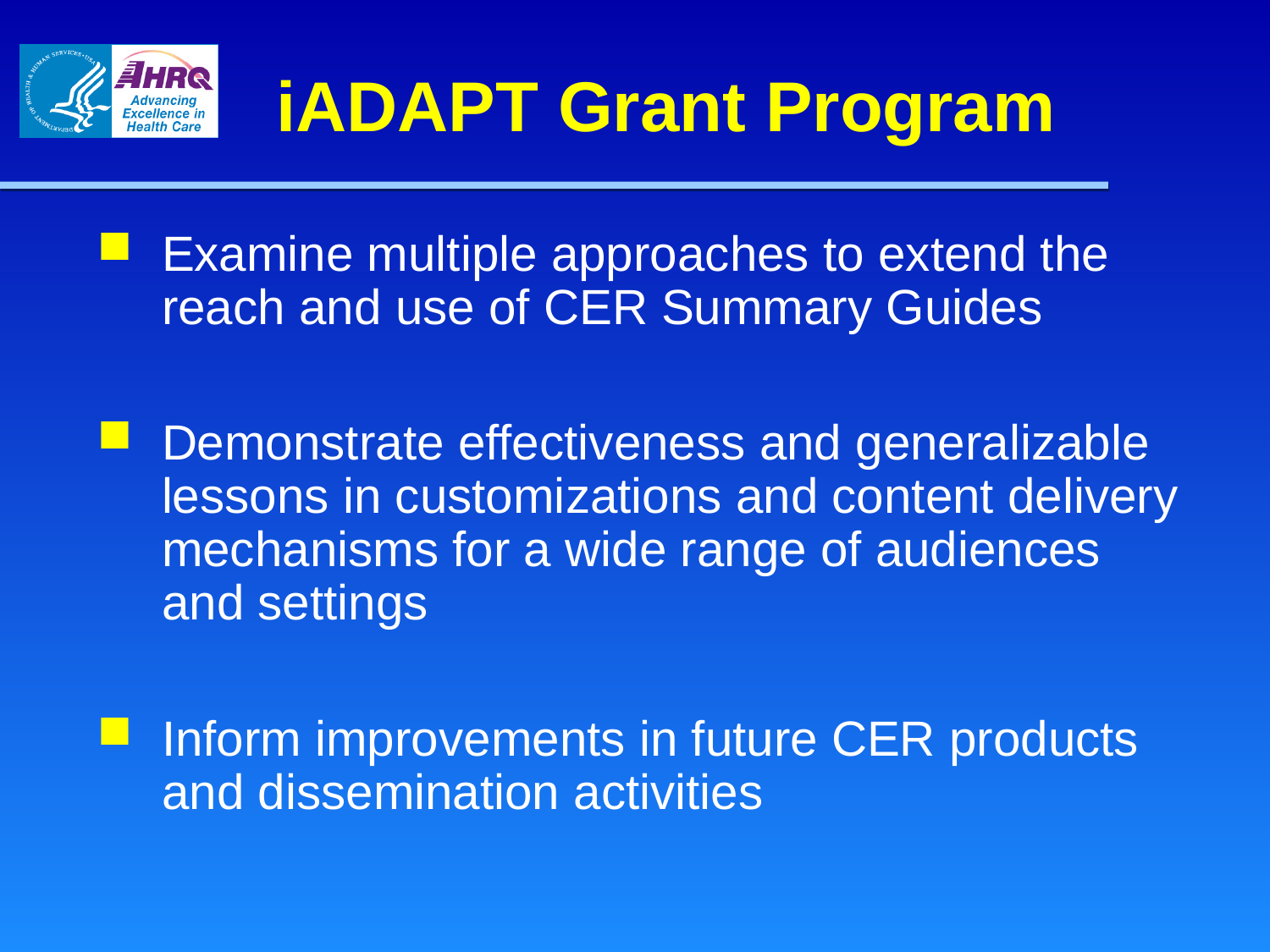

# iADAPT Grant Program
Examine multiple approaches to extend the reach and use of CER Summary Guides

Demonstrate effectiveness and generalizable lessons in customizations and content delivery mechanisms for a wide range of audiences and settings

Inform improvements in future CER products and dissemination activities